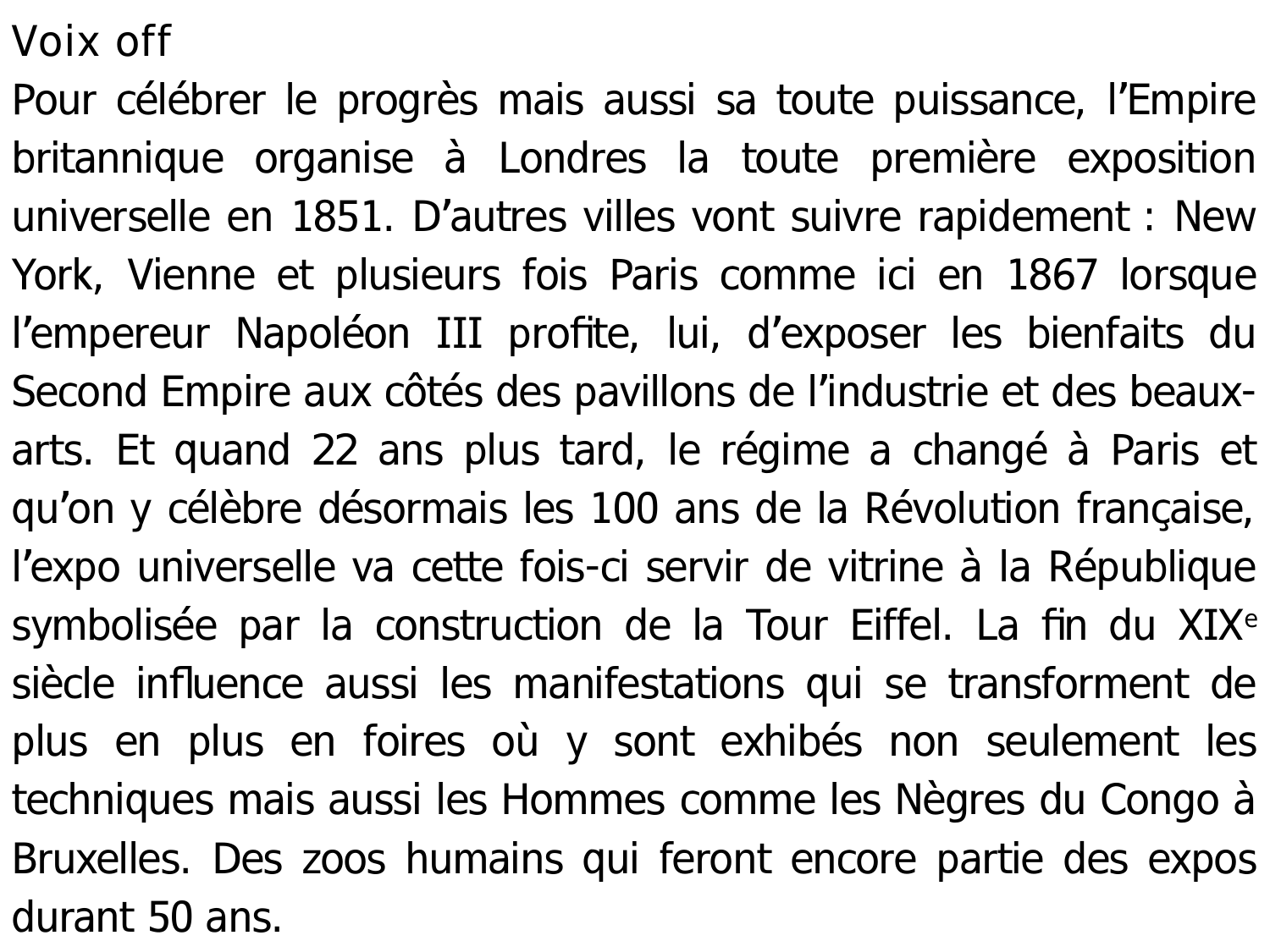

Voix off
Pour célébrer le progrès mais aussi sa toute puissance, l’Empire britannique organise à Londres la toute première exposition universelle en 1851. D’autres villes vont suivre rapidement : New York, Vienne et plusieurs fois Paris comme ici en 1867 lorsque l’empereur Napoléon III profite, lui, d’exposer les bienfaits du Second Empire aux côtés des pavillons de l’industrie et des beaux-arts. Et quand 22 ans plus tard, le régime a changé à Paris et qu’on y célèbre désormais les 100 ans de la Révolution française, l’expo universelle va cette fois-ci servir de vitrine à la République symbolisée par la construction de la Tour Eiffel. La fin du XIXe siècle influence aussi les manifestations qui se transforment de plus en plus en foires où y sont exhibés non seulement les techniques mais aussi les Hommes comme les Nègres du Congo à Bruxelles. Des zoos humains qui feront encore partie des expos durant 50 ans.